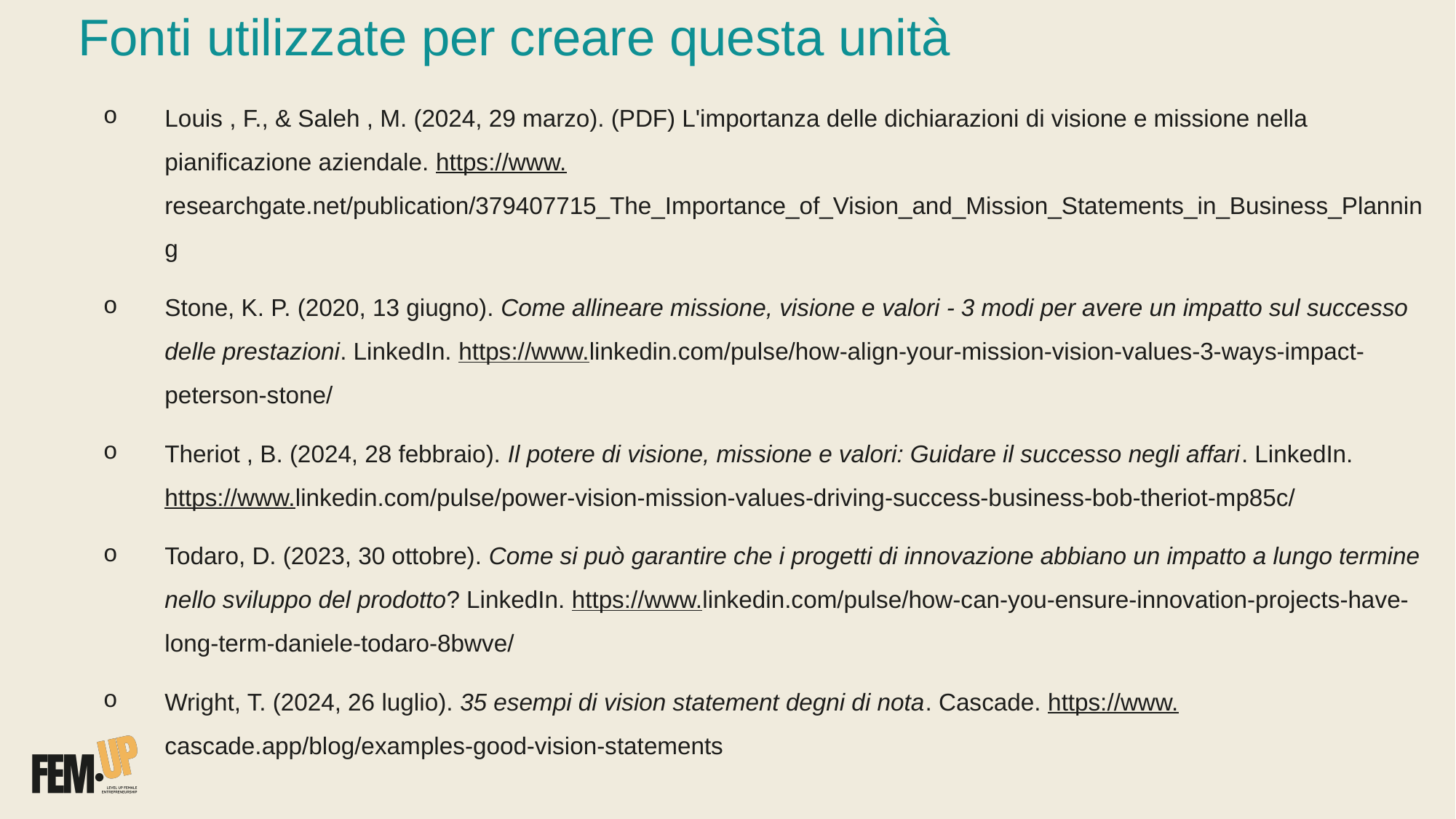

# Fonti utilizzate per creare questa unità
Louis , F., & Saleh , M. (2024, 29 marzo). (PDF) L'importanza delle dichiarazioni di visione e missione nella pianificazione aziendale. https://www.researchgate.net/publication/379407715_The_Importance_of_Vision_and_Mission_Statements_in_Business_Planning
Stone, K. P. (2020, 13 giugno). Come allineare missione, visione e valori - 3 modi per avere un impatto sul successo delle prestazioni. LinkedIn. https://www.linkedin.com/pulse/how-align-your-mission-vision-values-3-ways-impact-peterson-stone/
Theriot , B. (2024, 28 febbraio). Il potere di visione, missione e valori: Guidare il successo negli affari. LinkedIn. https://www.linkedin.com/pulse/power-vision-mission-values-driving-success-business-bob-theriot-mp85c/
Todaro, D. (2023, 30 ottobre). Come si può garantire che i progetti di innovazione abbiano un impatto a lungo termine nello sviluppo del prodotto? LinkedIn. https://www.linkedin.com/pulse/how-can-you-ensure-innovation-projects-have-long-term-daniele-todaro-8bwve/
Wright, T. (2024, 26 luglio). 35 esempi di vision statement degni di nota. Cascade. https://www.cascade.app/blog/examples-good-vision-statements